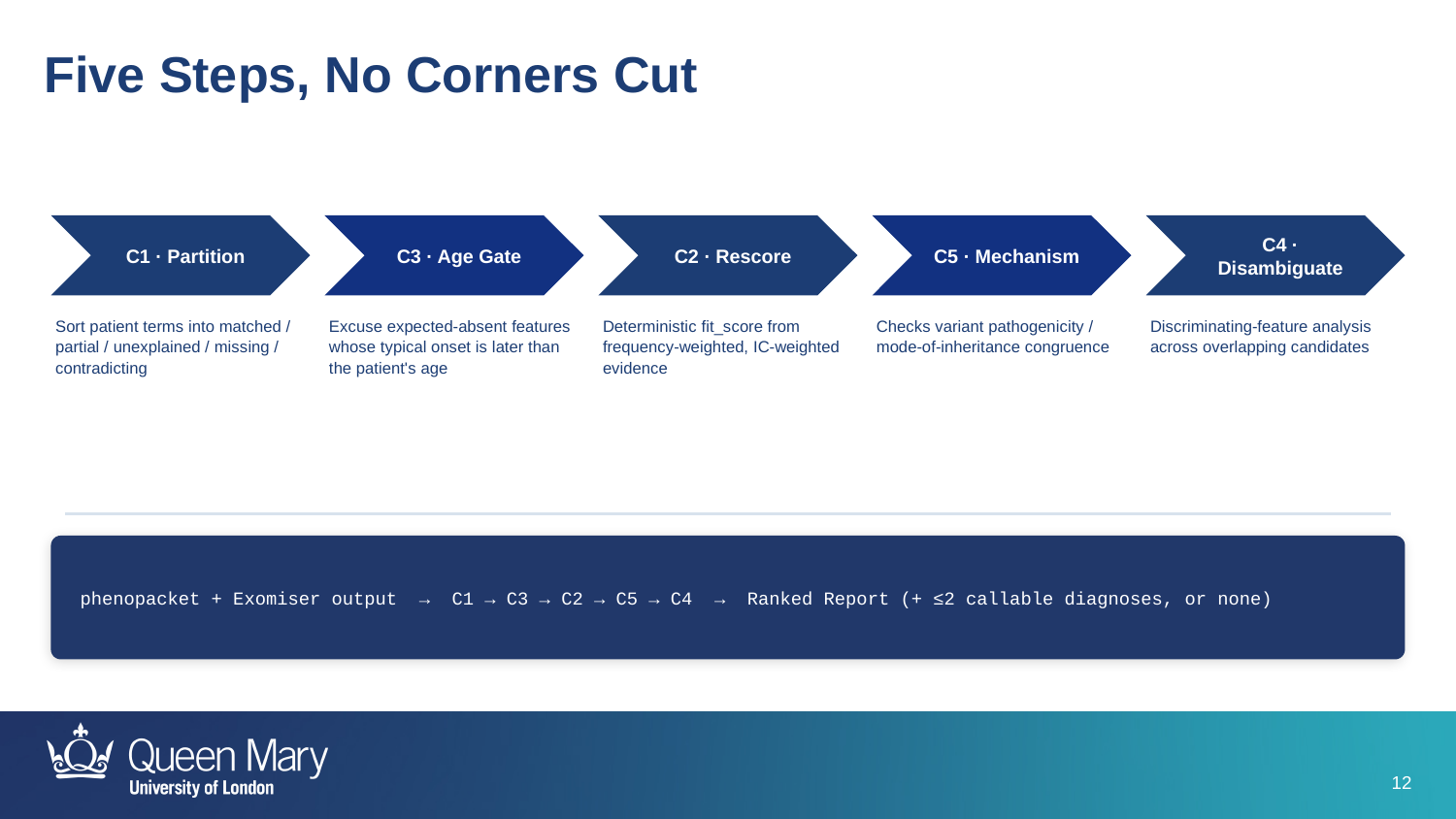

Five Steps, No Corners Cut
C1 · Partition
C3 · Age Gate
C2 · Rescore
C5 · Mechanism
C4 · Disambiguate
Sort patient terms into matched / partial / unexplained / missing / contradicting
Excuse expected-absent features whose typical onset is later than the patient's age
Deterministic fit_score from frequency-weighted, IC-weighted evidence
Checks variant pathogenicity / mode-of-inheritance congruence
Discriminating-feature analysis across overlapping candidates

phenopacket + Exomiser output  →  C1 → C3 → C2 → C5 → C4  →  Ranked Report (+ ≤2 callable diagnoses, or none)